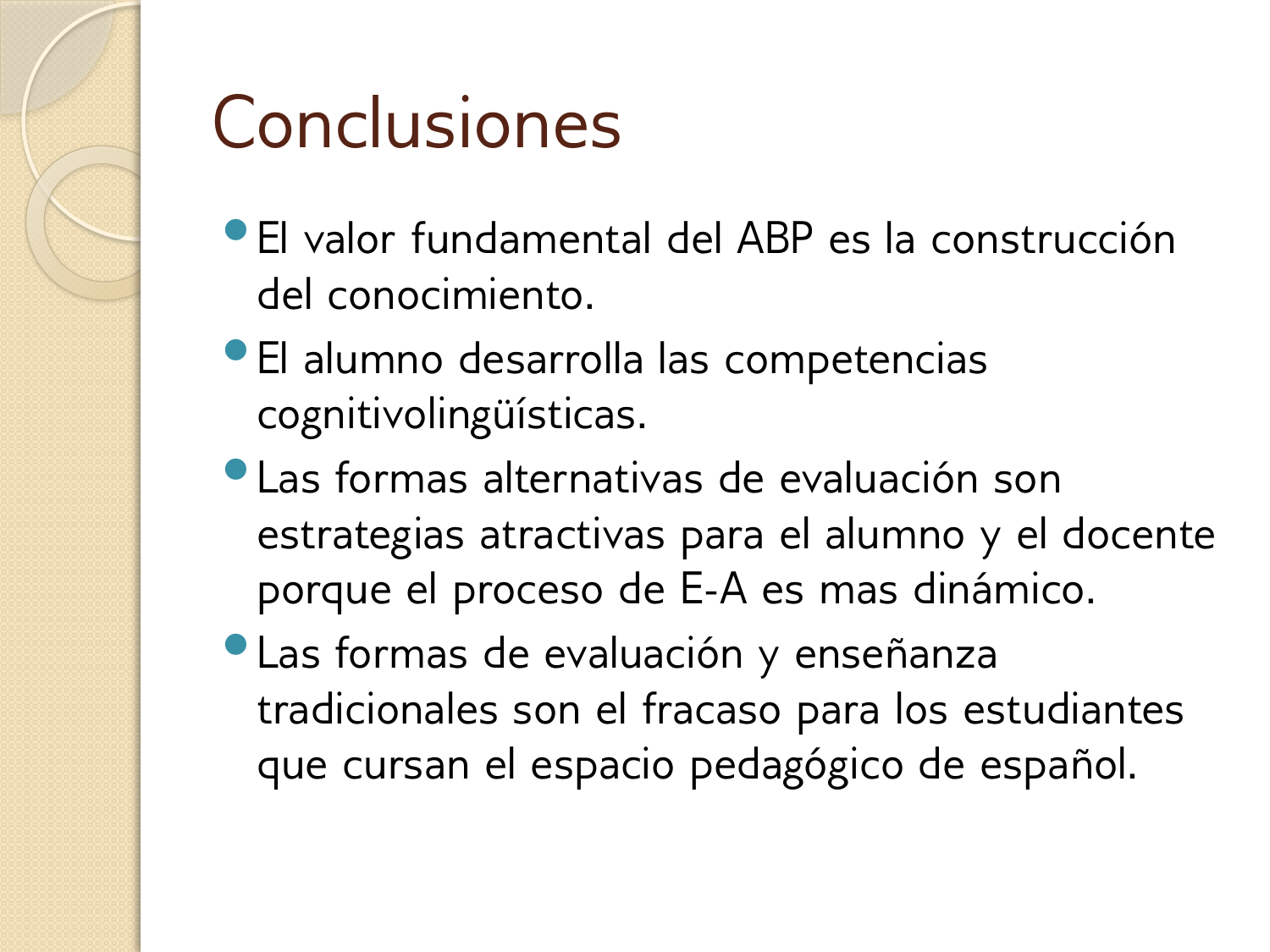

# Conclusiones
El valor fundamental del ABP es la construcción del conocimiento.
El alumno desarrolla las competencias cognitivolingüísticas.
Las formas alternativas de evaluación son estrategias atractivas para el alumno y el docente porque el proceso de E-A es mas dinámico.
Las formas de evaluación y enseñanza tradicionales son el fracaso para los estudiantes que cursan el espacio pedagógico de español.